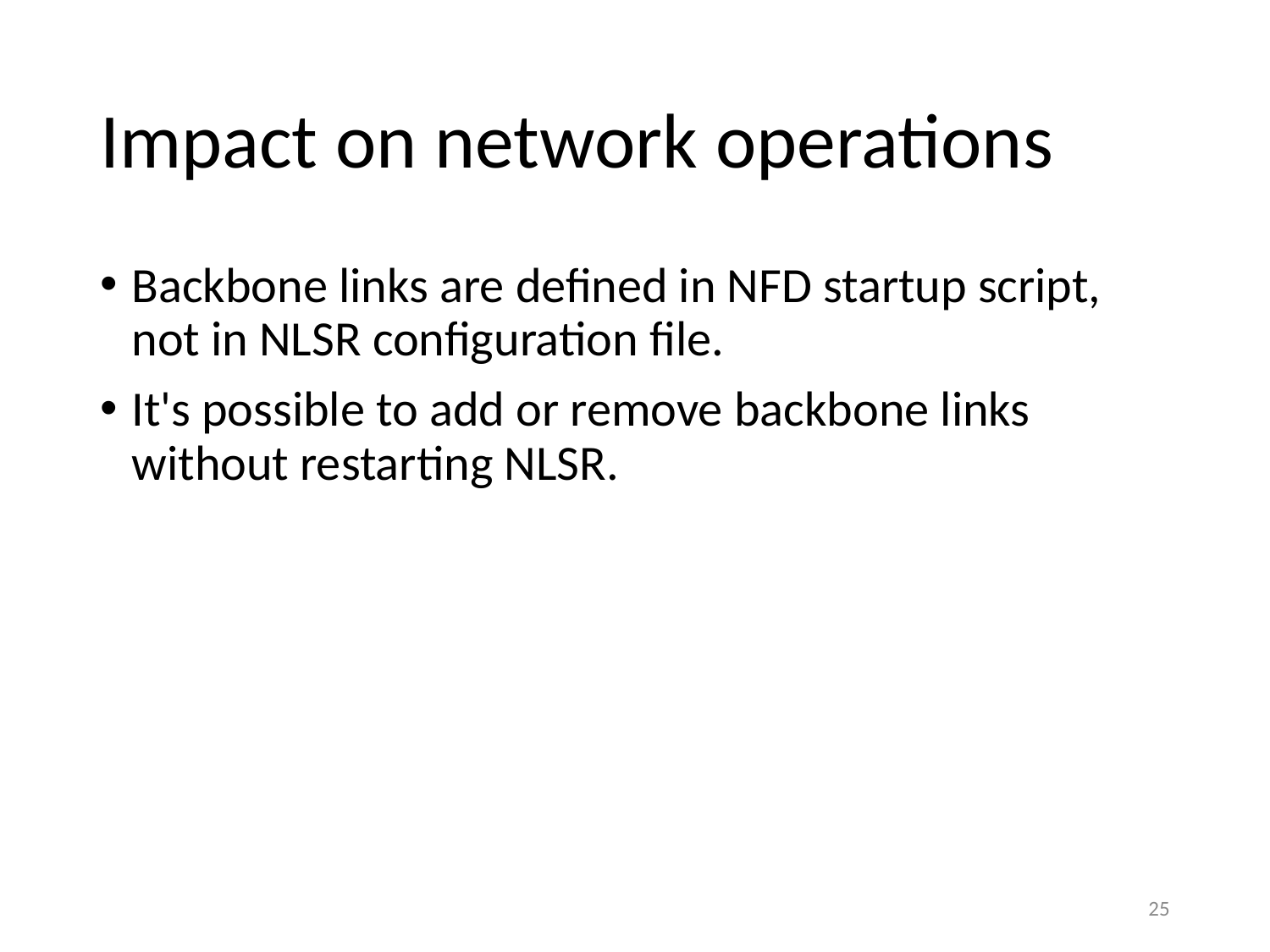

# Impact on network operations
Backbone links are defined in NFD startup script, not in NLSR configuration file.
It's possible to add or remove backbone links without restarting NLSR.
25